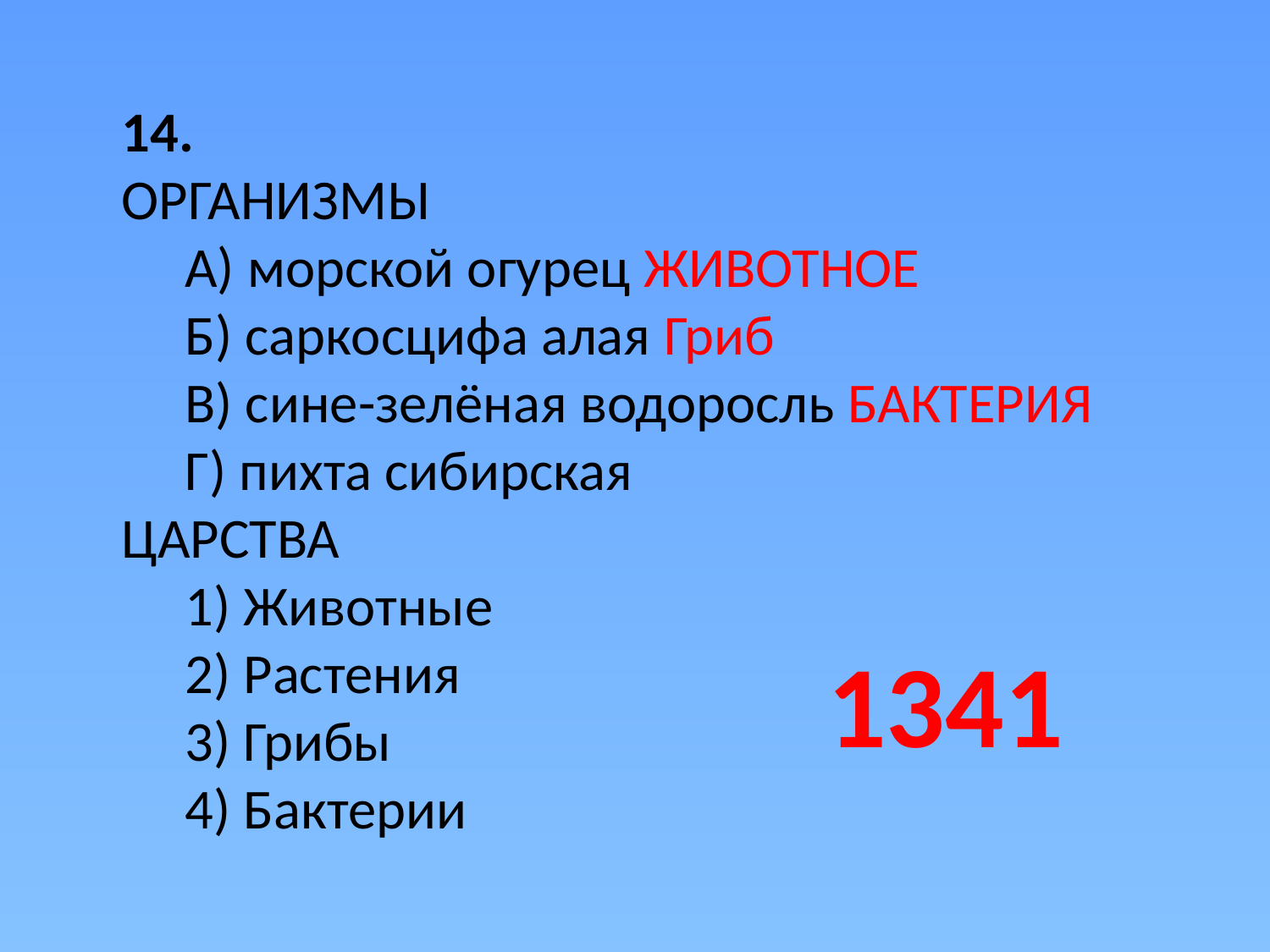

14.
ОРГАНИЗМЫ
А) морской огурец ЖИВОТНОЕ
Б) саркосцифа алая Гриб
В) сине-зелёная водоросль БАКТЕРИЯ
Г) пихта сибирская
ЦАРСТВА
1) Животные
2) Растения
3) Грибы
4) Бактерии
1341